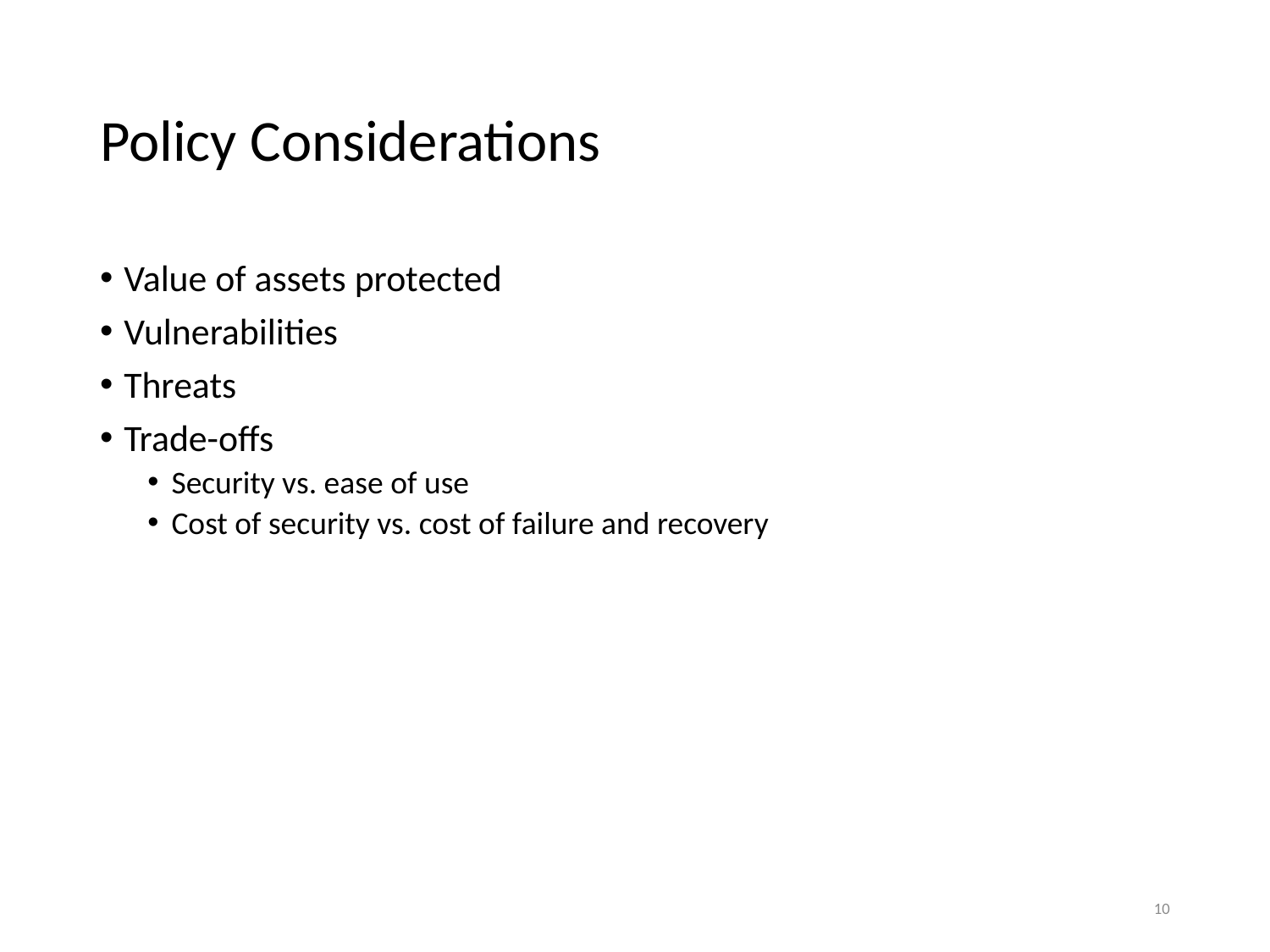

# Policy Considerations
Value of assets protected
Vulnerabilities
Threats
Trade-offs
Security vs. ease of use
Cost of security vs. cost of failure and recovery
10